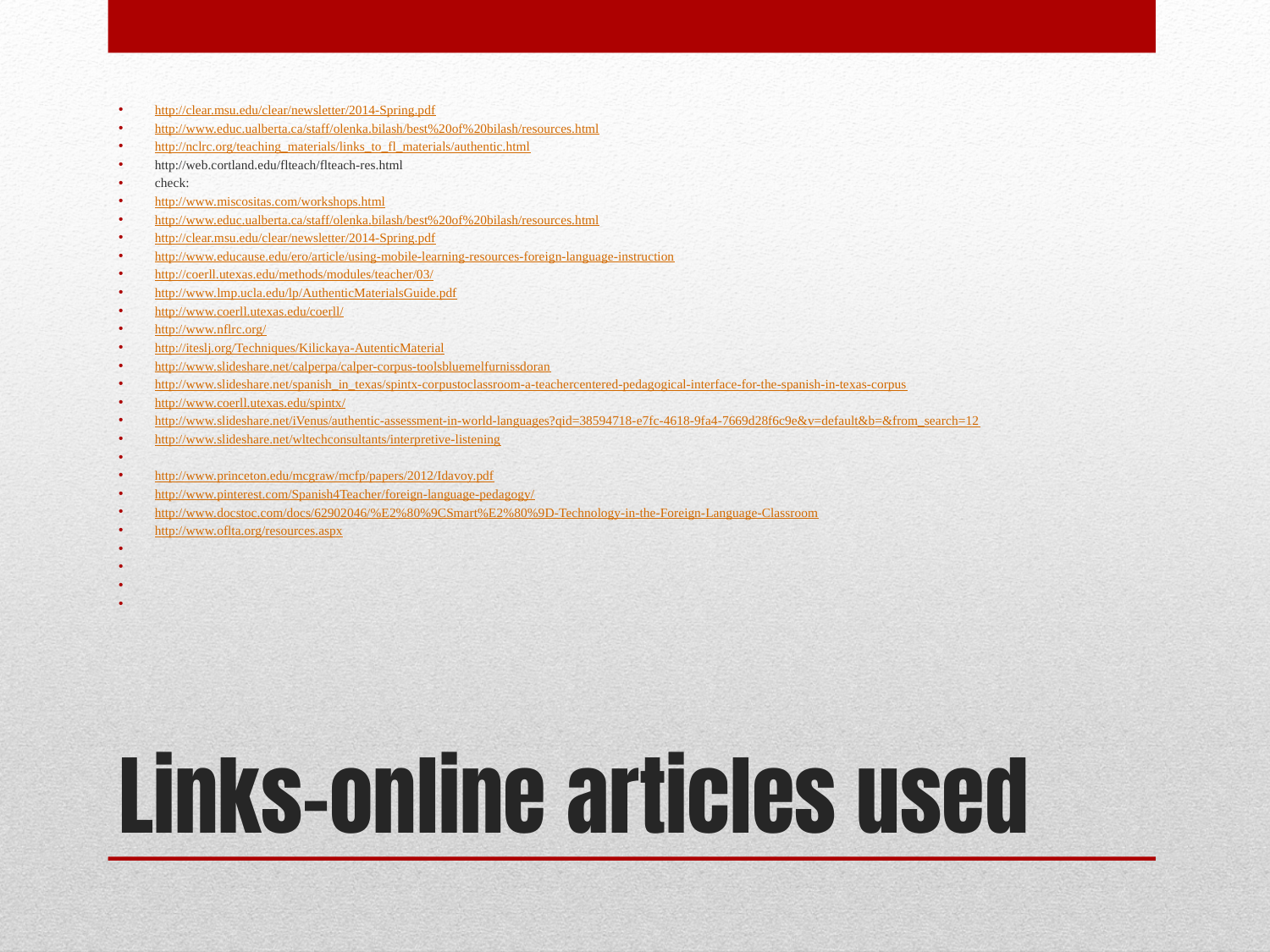

http://clear.msu.edu/clear/newsletter/2014-Spring.pdf
http://www.educ.ualberta.ca/staff/olenka.bilash/best%20of%20bilash/resources.html
http://nclrc.org/teaching_materials/links_to_fl_materials/authentic.html
http://web.cortland.edu/flteach/flteach-res.html
check:
http://www.miscositas.com/workshops.html
http://www.educ.ualberta.ca/staff/olenka.bilash/best%20of%20bilash/resources.html
http://clear.msu.edu/clear/newsletter/2014-Spring.pdf
http://www.educause.edu/ero/article/using-mobile-learning-resources-foreign-language-instruction
http://coerll.utexas.edu/methods/modules/teacher/03/
http://www.lmp.ucla.edu/lp/AuthenticMaterialsGuide.pdf
http://www.coerll.utexas.edu/coerll/
http://www.nflrc.org/
http://iteslj.org/Techniques/Kilickaya-AutenticMaterial
http://www.slideshare.net/calperpa/calper-corpus-toolsbluemelfurnissdoran
http://www.slideshare.net/spanish_in_texas/spintx-corpustoclassroom-a-teachercentered-pedagogical-interface-for-the-spanish-in-texas-corpus
http://www.coerll.utexas.edu/spintx/
http://www.slideshare.net/iVenus/authentic-assessment-in-world-languages?qid=38594718-e7fc-4618-9fa4-7669d28f6c9e&v=default&b=&from_search=12
http://www.slideshare.net/wltechconsultants/interpretive-listening

http://www.princeton.edu/mcgraw/mcfp/papers/2012/Idavoy.pdf
http://www.pinterest.com/Spanish4Teacher/foreign-language-pedagogy/
http://www.docstoc.com/docs/62902046/%E2%80%9CSmart%E2%80%9D-Technology-in-the-Foreign-Language-Classroom
http://www.oflta.org/resources.aspx

# Links-online articles used